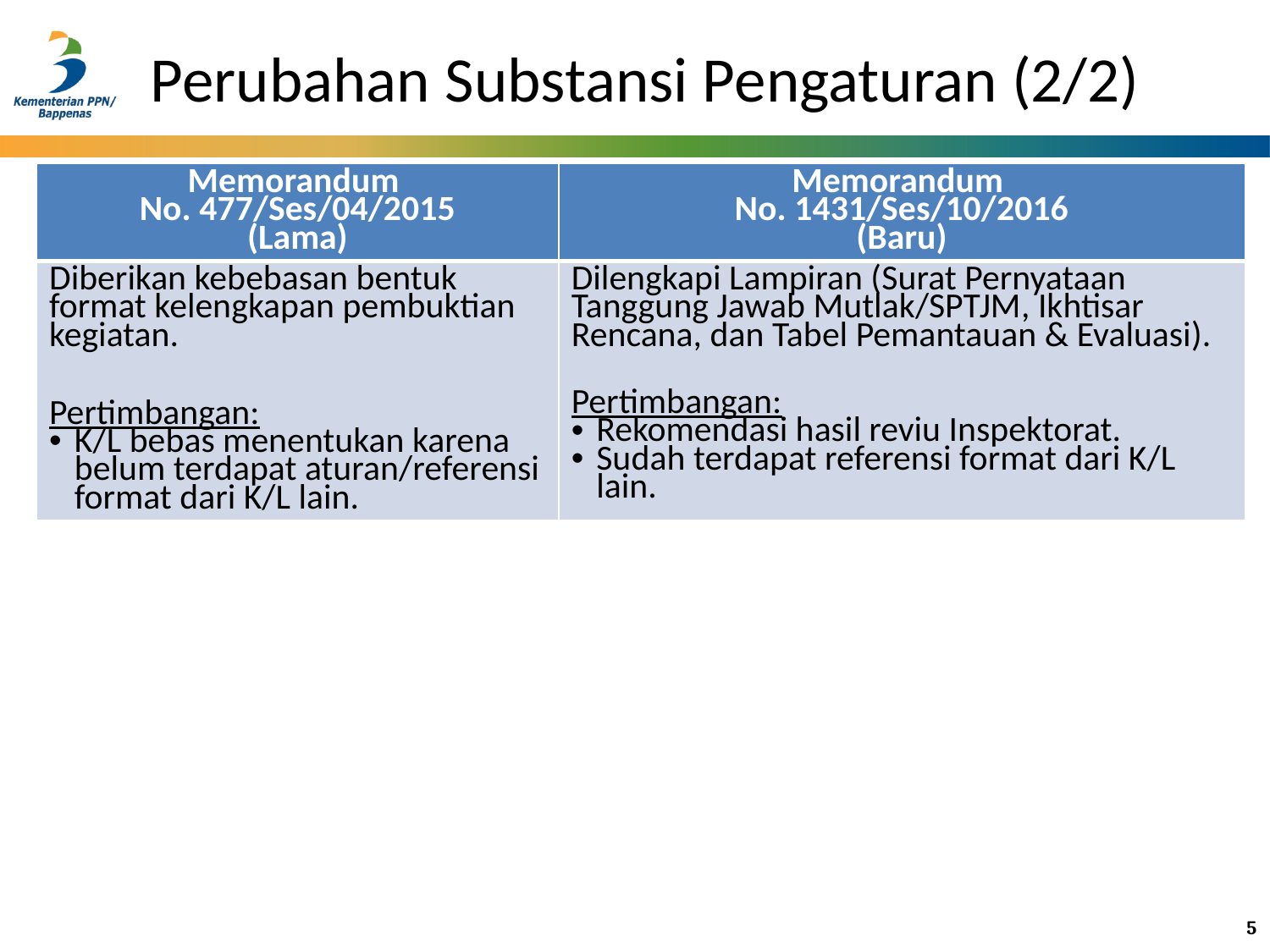

# Perubahan Substansi Pengaturan (2/2)
| Memorandum No. 477/Ses/04/2015 (Lama) | Memorandum No. 1431/Ses/10/2016 (Baru) |
| --- | --- |
| Diberikan kebebasan bentuk format kelengkapan pembuktian kegiatan. Pertimbangan: K/L bebas menentukan karena belum terdapat aturan/referensi format dari K/L lain. | Dilengkapi Lampiran (Surat Pernyataan Tanggung Jawab Mutlak/SPTJM, Ikhtisar Rencana, dan Tabel Pemantauan & Evaluasi). Pertimbangan: Rekomendasi hasil reviu Inspektorat. Sudah terdapat referensi format dari K/L lain. |
5